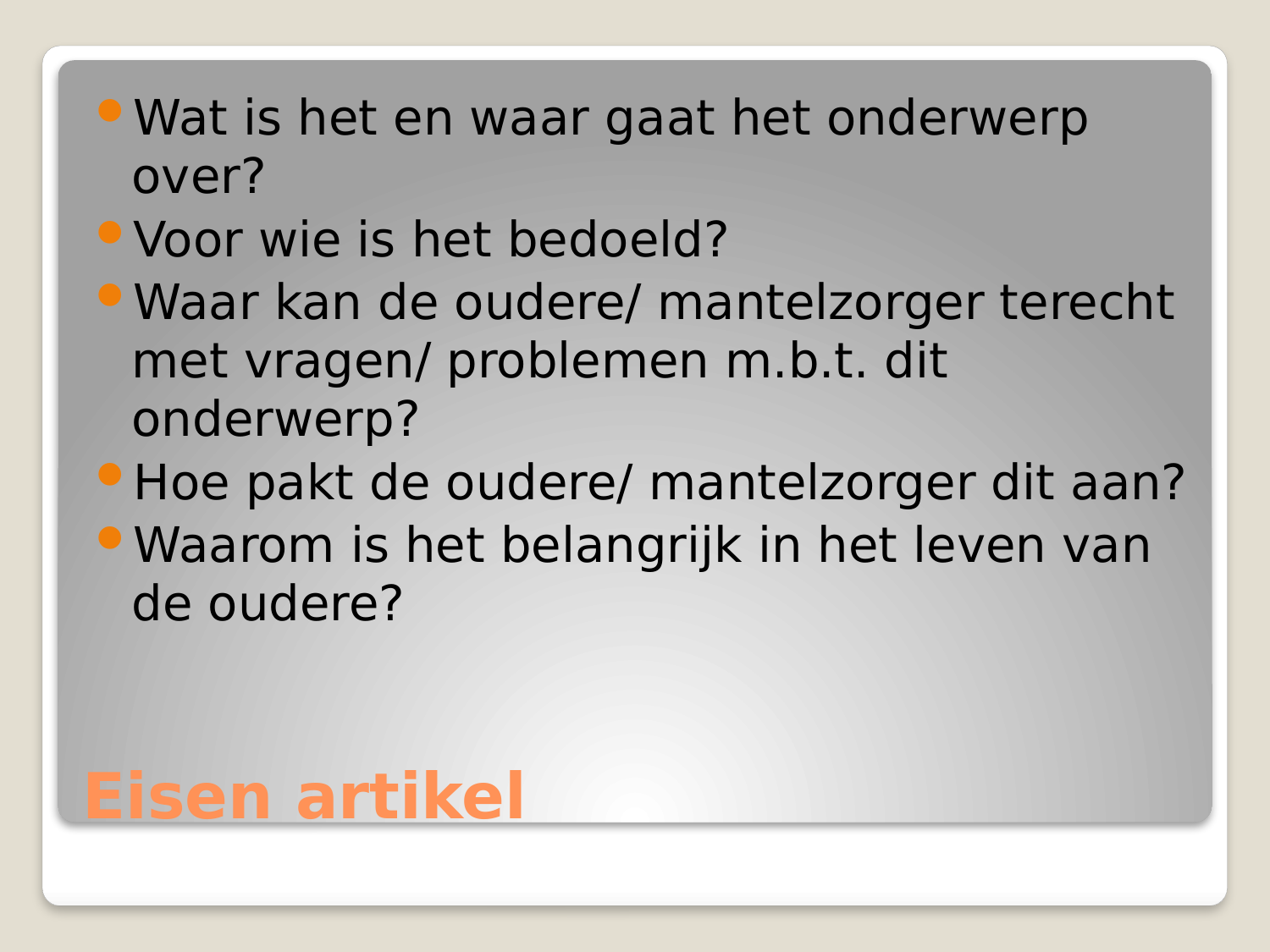

Wat is het en waar gaat het onderwerp over?
Voor wie is het bedoeld?
Waar kan de oudere/ mantelzorger terecht met vragen/ problemen m.b.t. dit onderwerp?
Hoe pakt de oudere/ mantelzorger dit aan?
Waarom is het belangrijk in het leven van de oudere?

# Eisen artikel